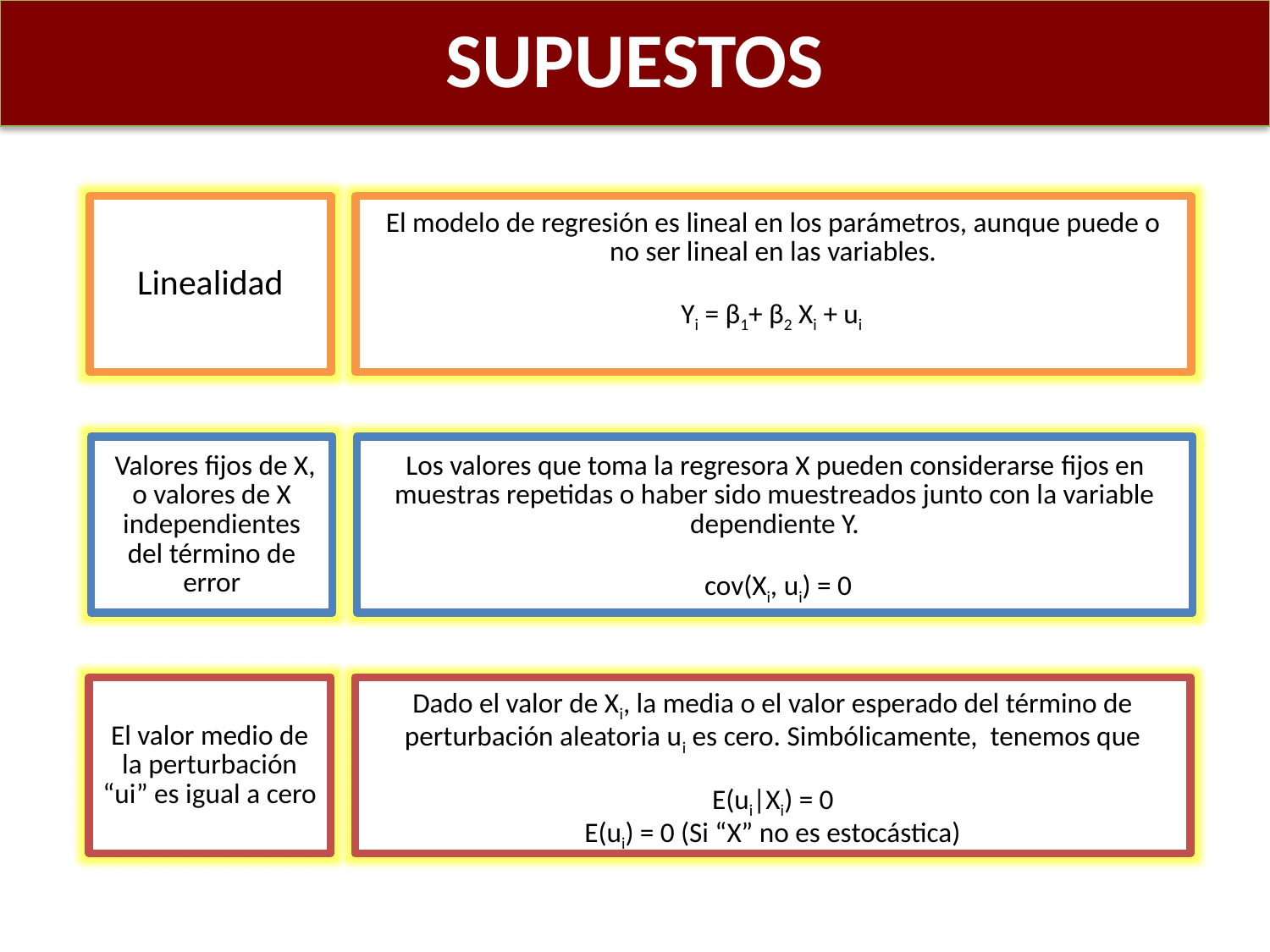

SUPUESTOS
Linealidad
El modelo de regresión es lineal en los parámetros, aunque puede o no ser lineal en las variables.

Yi = β1+ β2 Xi + ui

 Valores ﬁjos de X, o valores de X independientes del término de error

Los valores que toma la regresora X pueden considerarse ﬁjos en muestras repetidas o haber sido muestreados junto con la variable dependiente Y.

 cov(Xi, ui) = 0

El valor medio de la perturbación “ui” es igual a cero

Dado el valor de Xi, la media o el valor esperado del término de perturbación aleatoria ui es cero. Simbólicamente,  tenemos que

E(ui|Xi) = 0
E(ui) = 0 (Si “X” no es estocástica)